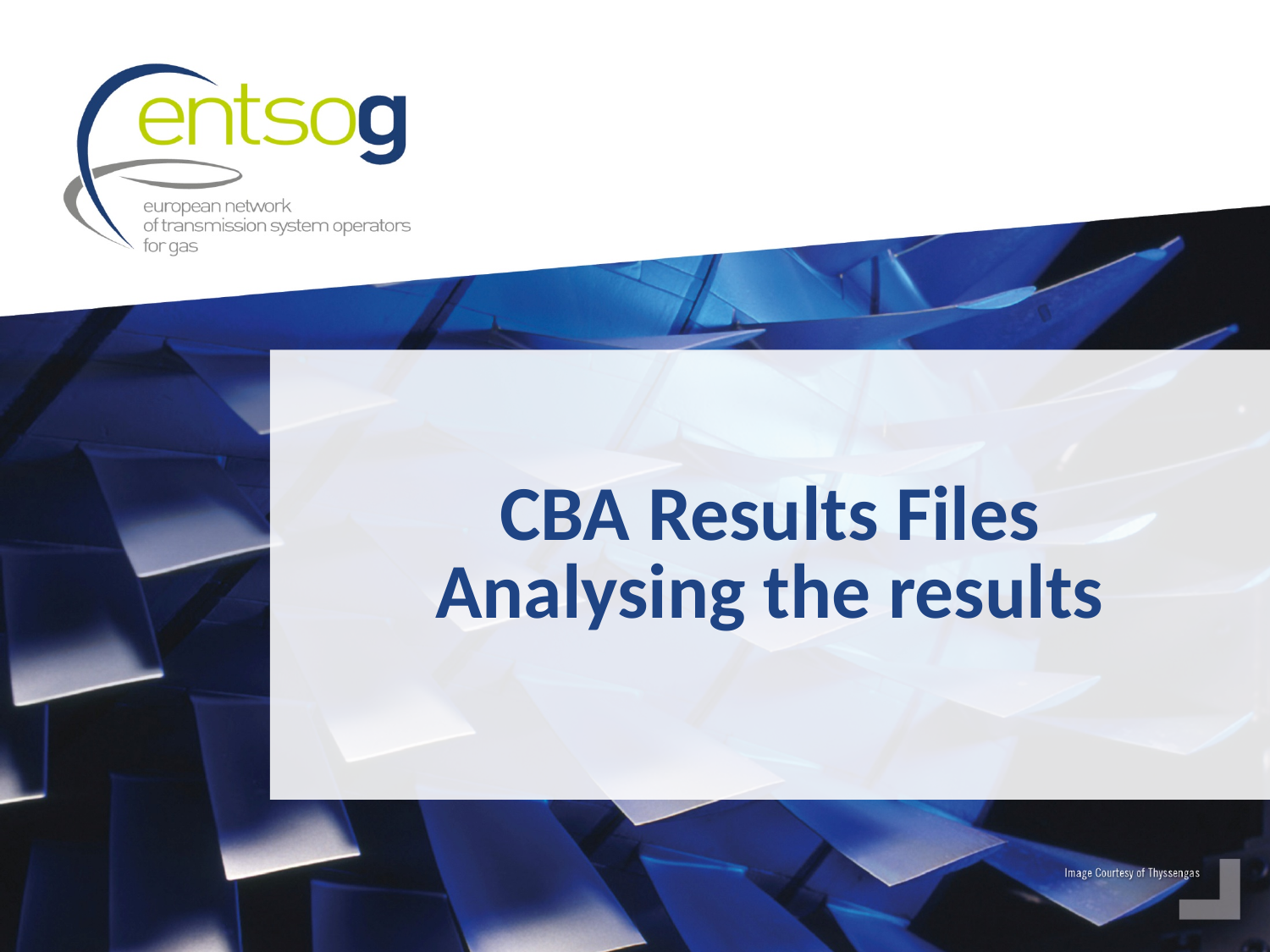

# CBA Results Files Analysing the results